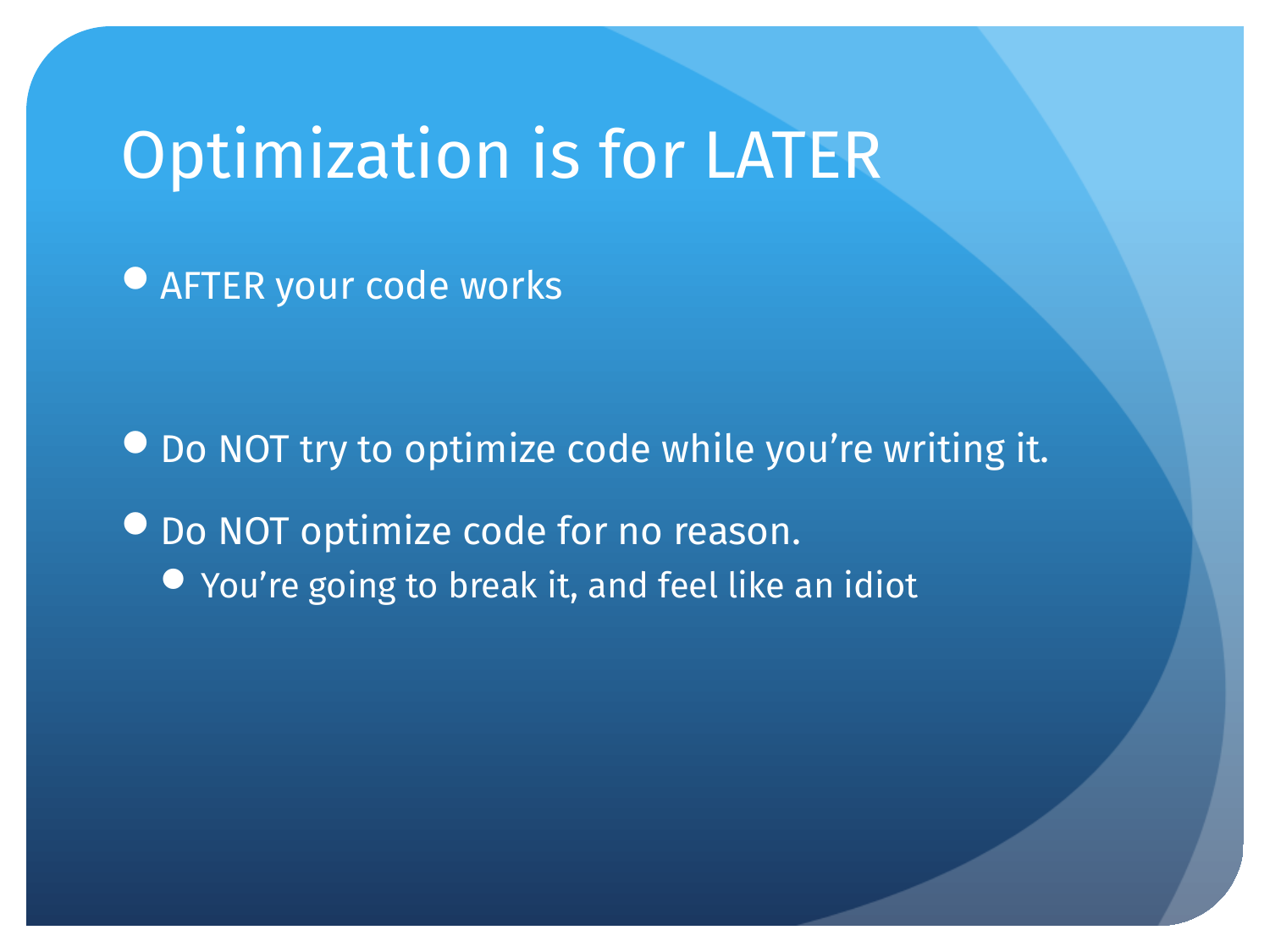

# Optimization is for LATER
AFTER your code works

Do NOT try to optimize code while you’re writing it.
Do NOT optimize code for no reason.
You’re going to break it, and feel like an idiot